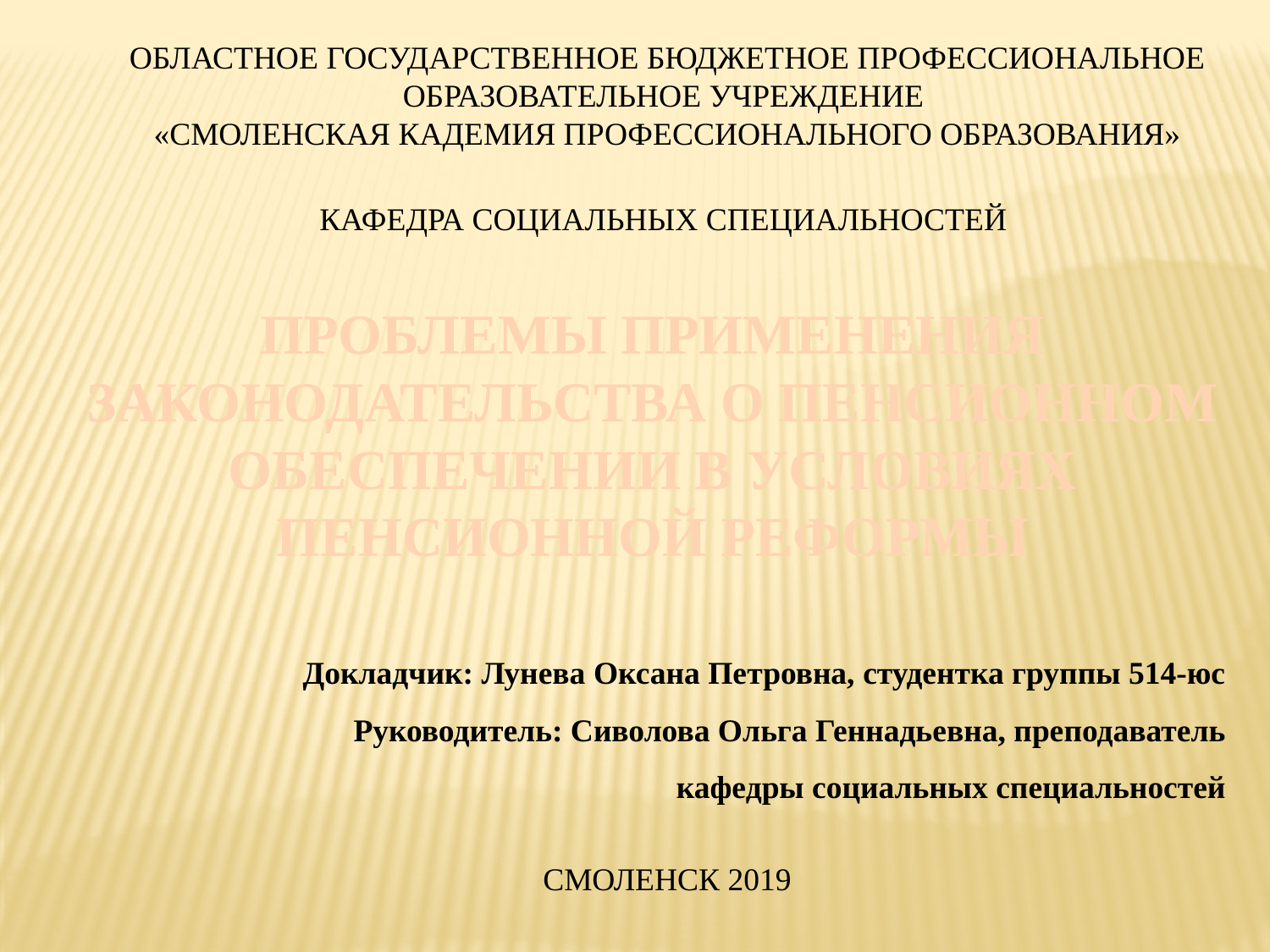

ОБЛАСТНОЕ ГОСУДАРСТВЕННОЕ БЮДЖЕТНОЕ ПРОФЕССИОНАЛЬНОЕ ОБРАЗОВАТЕЛЬНОЕ УЧРЕЖДЕНИЕ
«СМОЛЕНСКАЯ КАДЕМИЯ ПРОФЕССИОНАЛЬНОГО ОБРАЗОВАНИЯ»
КАФЕДРА СОЦИАЛЬНЫХ СПЕЦИАЛЬНОСТЕЙ
ПРОБЛЕМЫ ПРИМЕНЕНИЯ ЗАКОНОДАТЕЛЬСТВА О ПЕНСИОННОМ ОБЕСПЕЧЕНИИ В УСЛОВИЯХ ПЕНСИОННОЙ РЕФОРМЫ
Докладчик: Лунева Оксана Петровна, студентка группы 514-юс
Руководитель: Сиволова Ольга Геннадьевна, преподаватель кафедры социальных специальностей
СМОЛЕНСК 2019